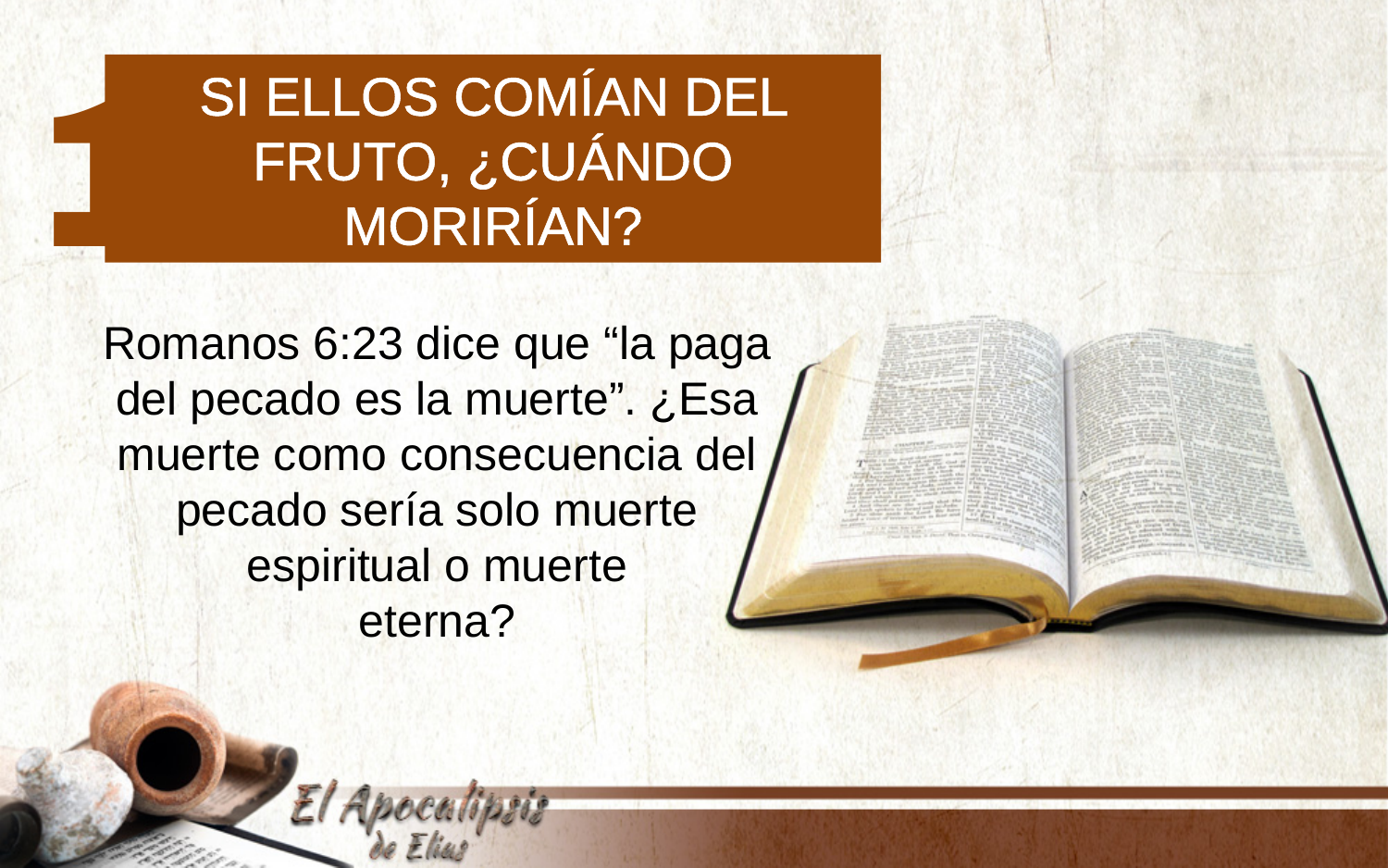

1
Si ellos comían del fruto, ¿cuándo morirían?
Romanos 6:23 dice que “la paga del pecado es la muerte”. ¿Esa muerte como consecuencia del pecado sería solo muerte espiritual o muerte
eterna?